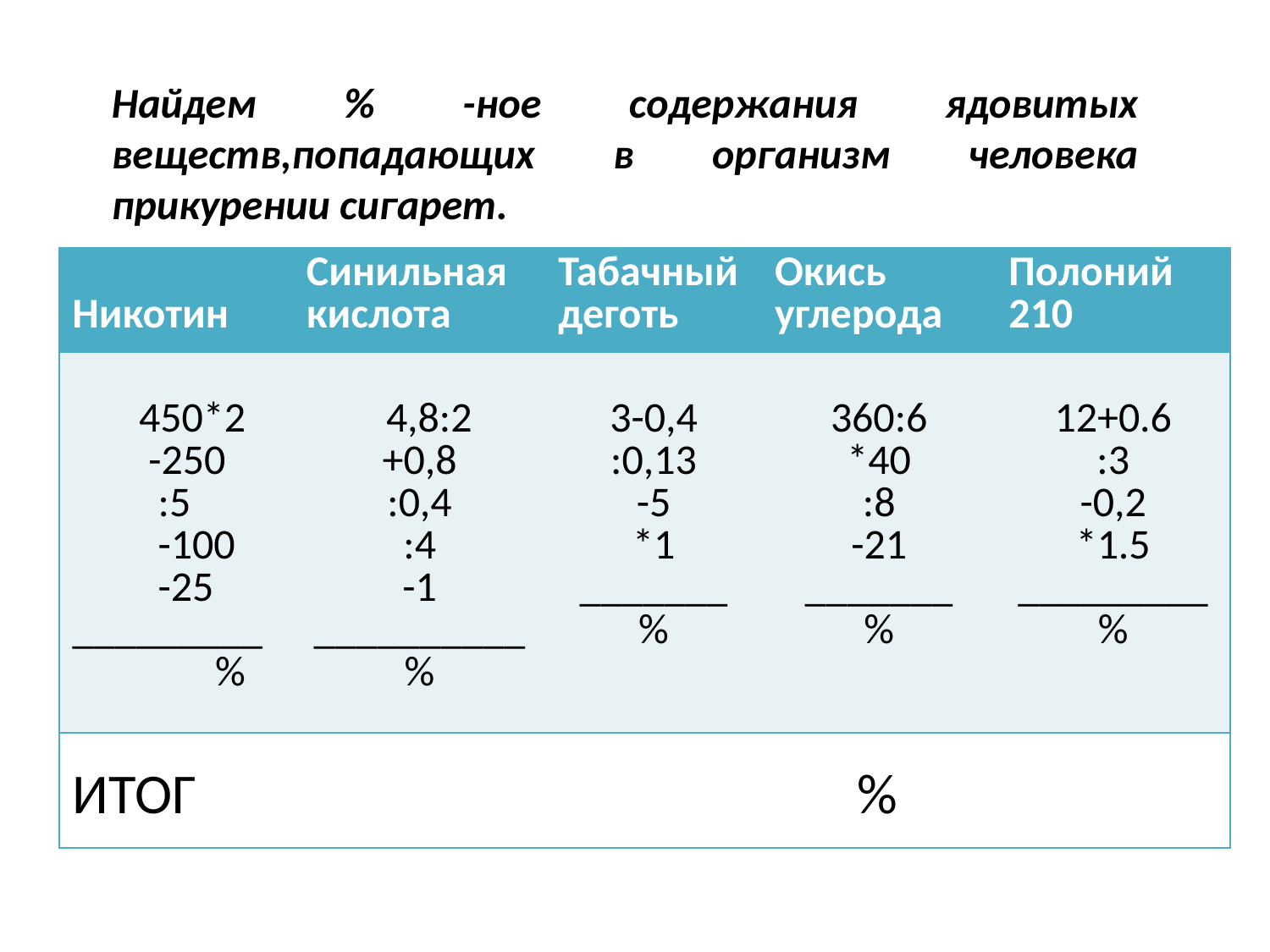

Найдем % -ное содержания ядовитых веществ,попадающих в организм человека прикурении сигарет.
| Никотин | Синильная кислота | Табачный деготь | Окись углерода | Полоний 210 |
| --- | --- | --- | --- | --- |
| 450\*2 -250 :5 -100 -25 \_\_\_\_\_\_\_\_\_ % | 4,8:2 +0,8 :0,4 :4 -1 \_\_\_\_\_\_\_\_\_\_ % | 3-0,4 :0,13 -5 \*1 \_\_\_\_\_\_\_ % | 360:6 \*40 :8 -21 \_\_\_\_\_\_\_ % | 12+0.6 :3 -0,2 \*1.5 \_\_\_\_\_\_\_\_\_ % |
| ИТОГ % |  |  |  |  |